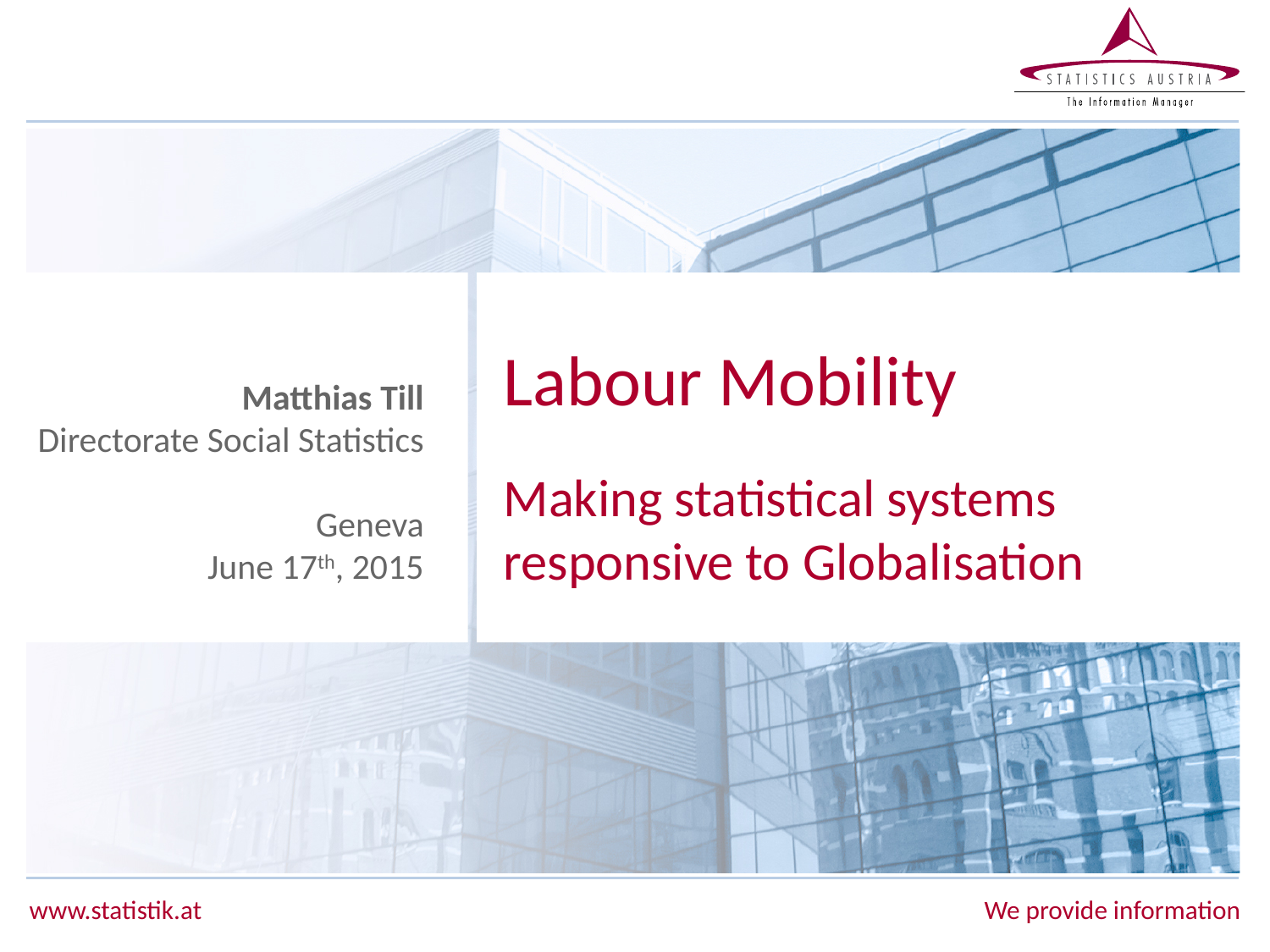

# Labour Mobility
Matthias Till
Directorate Social Statistics

Geneva
June 17th, 2015
Making statistical systems responsive to Globalisation